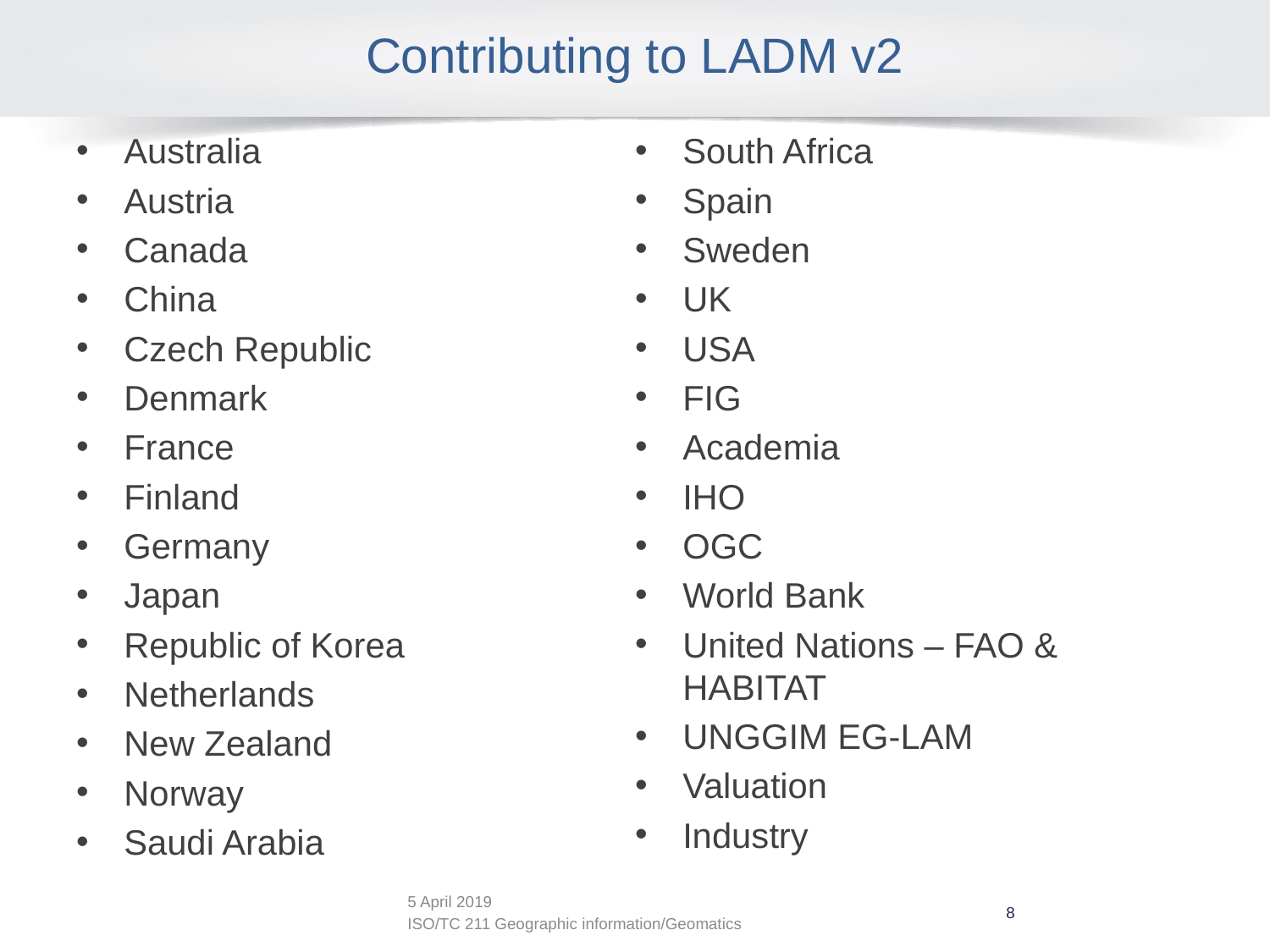

# Contributing to LADM v2
Australia
Austria
Canada
China
Czech Republic
Denmark
France
Finland
Germany
Japan
Republic of Korea
Netherlands
New Zealand
Norway
Saudi Arabia
South Africa
Spain
Sweden
UK
USA
FIG
Academia
IHO
OGC
World Bank
United Nations – FAO & HABITAT
UNGGIM EG-LAM
Valuation
Industry